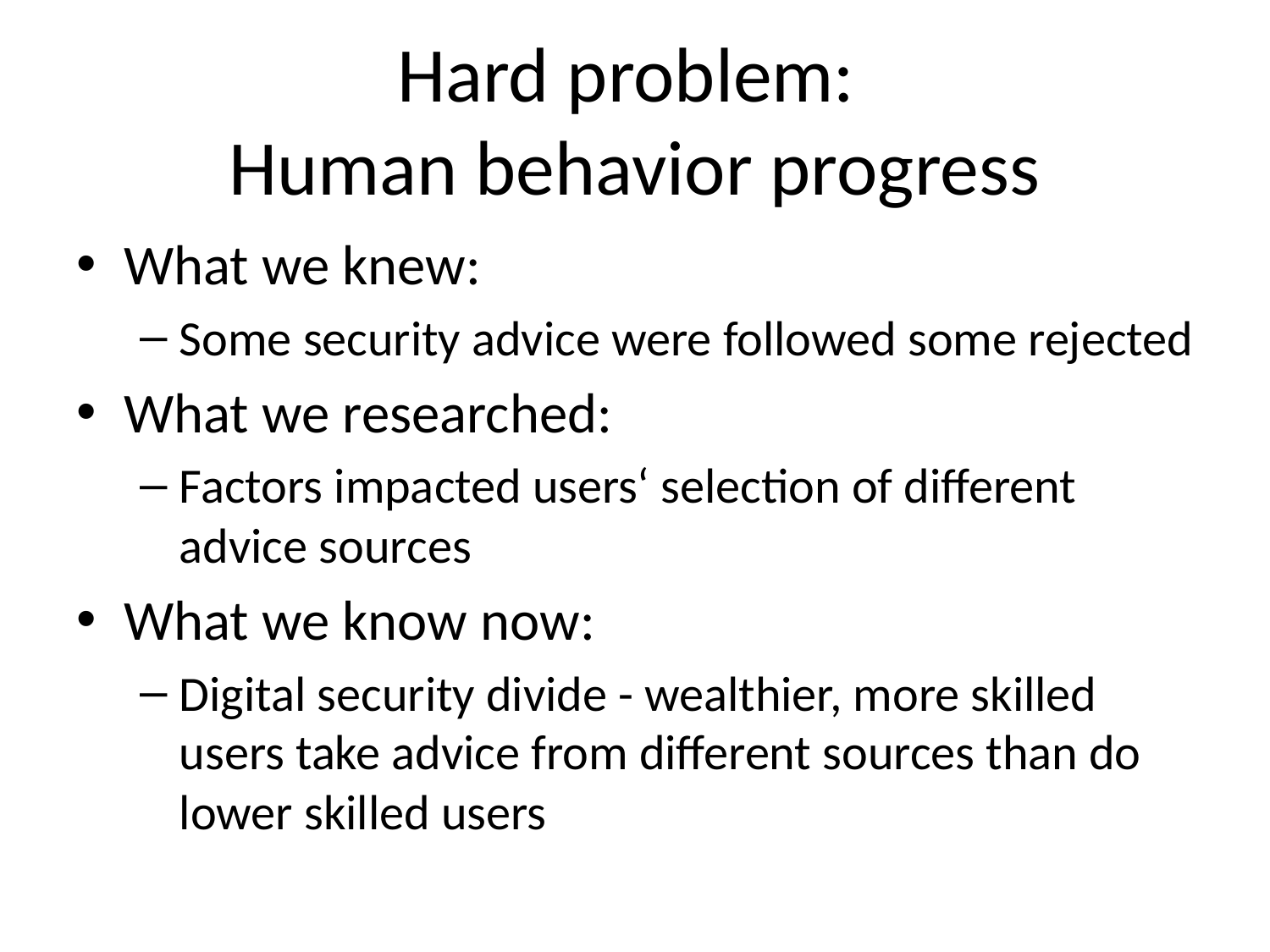

# Hard problem: Human behavior progress
What we knew:
Some security advice were followed some rejected
What we researched:
Factors impacted users‘ selection of different advice sources
What we know now:
Digital security divide - wealthier, more skilled users take advice from different sources than do lower skilled users